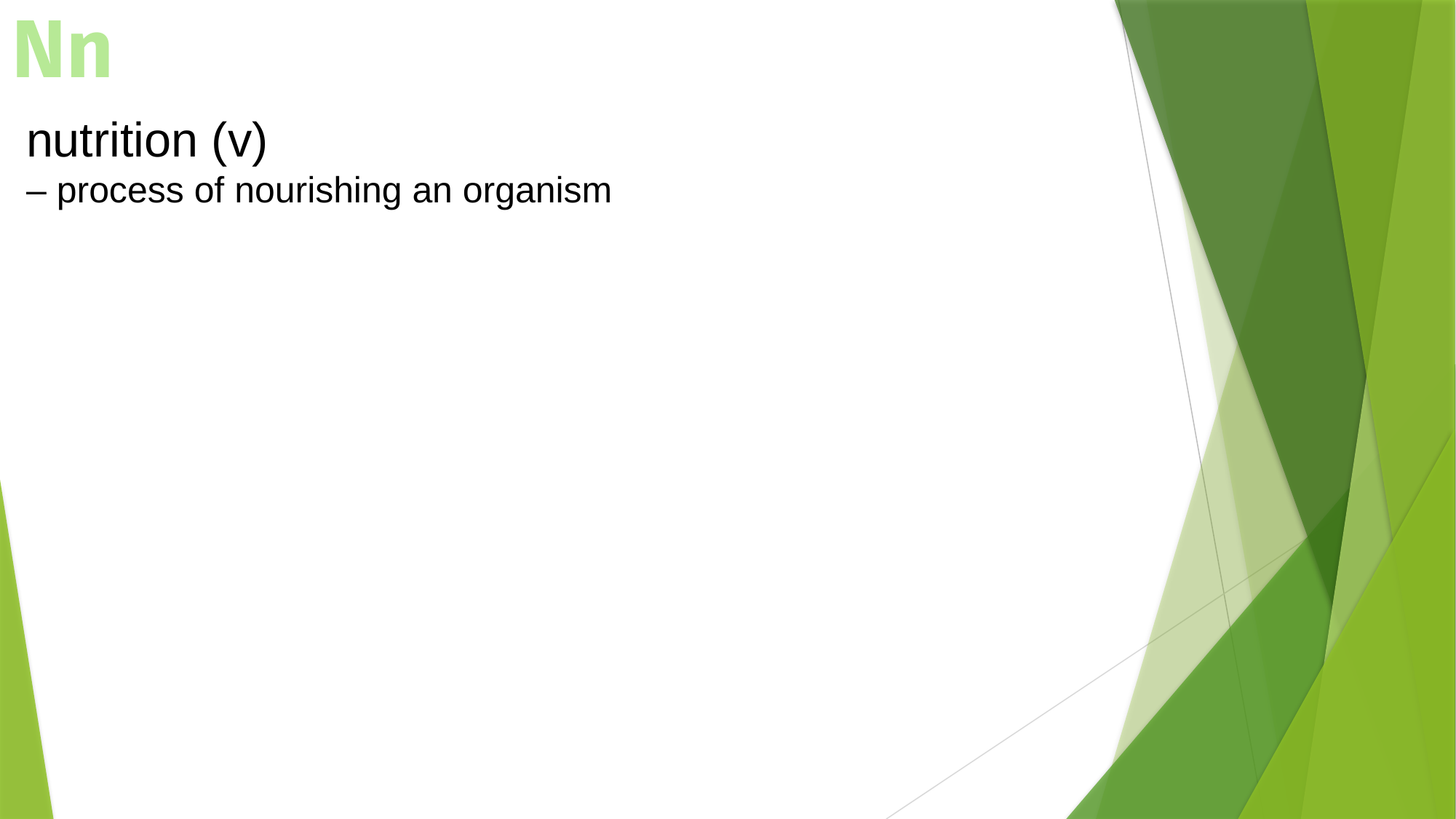

Nn
#
nutrition (v)
– process of nourishing an organism